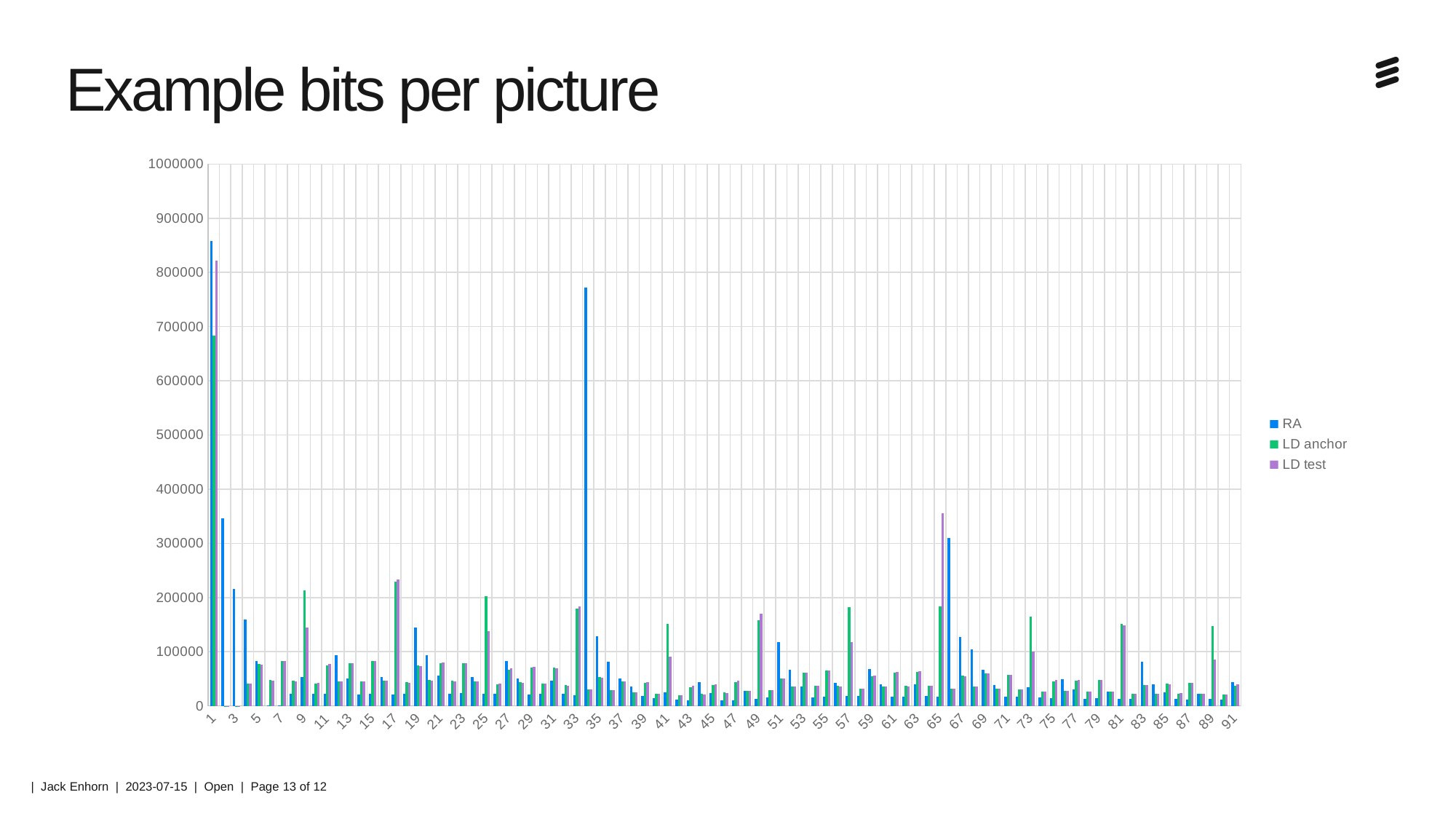

# Example bits per picture

### Chart

| Category |  |  |  |
|---|---|---|---|